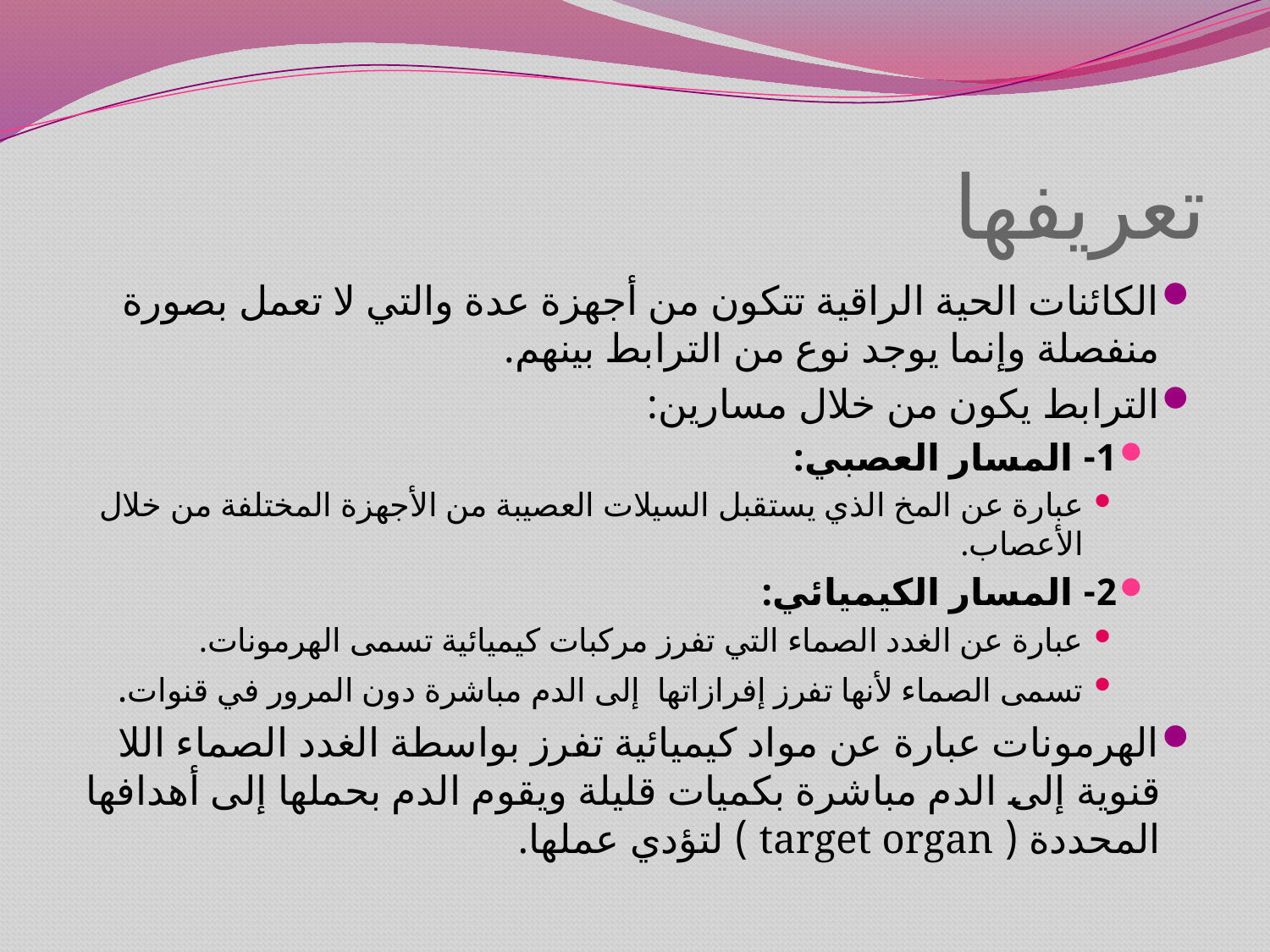

# تعريفها
الكائنات الحية الراقية تتكون من أجهزة عدة والتي لا تعمل بصورة منفصلة وإنما يوجد نوع من الترابط بينهم.
الترابط يكون من خلال مسارين:
1- المسار العصبي:
عبارة عن المخ الذي يستقبل السيلات العصيبة من الأجهزة المختلفة من خلال الأعصاب.
2- المسار الكيميائي:
عبارة عن الغدد الصماء التي تفرز مركبات كيميائية تسمى الهرمونات.
تسمى الصماء لأنها تفرز إفرازاتها  إلى الدم مباشرة دون المرور في قنوات.
الهرمونات عبارة عن مواد كيميائية تفرز بواسطة الغدد الصماء اللا قنوية إلى الدم مباشرة بكميات قليلة ويقوم الدم بحملها إلى أهدافها المحددة ( target organ ) لتؤدي عملها.